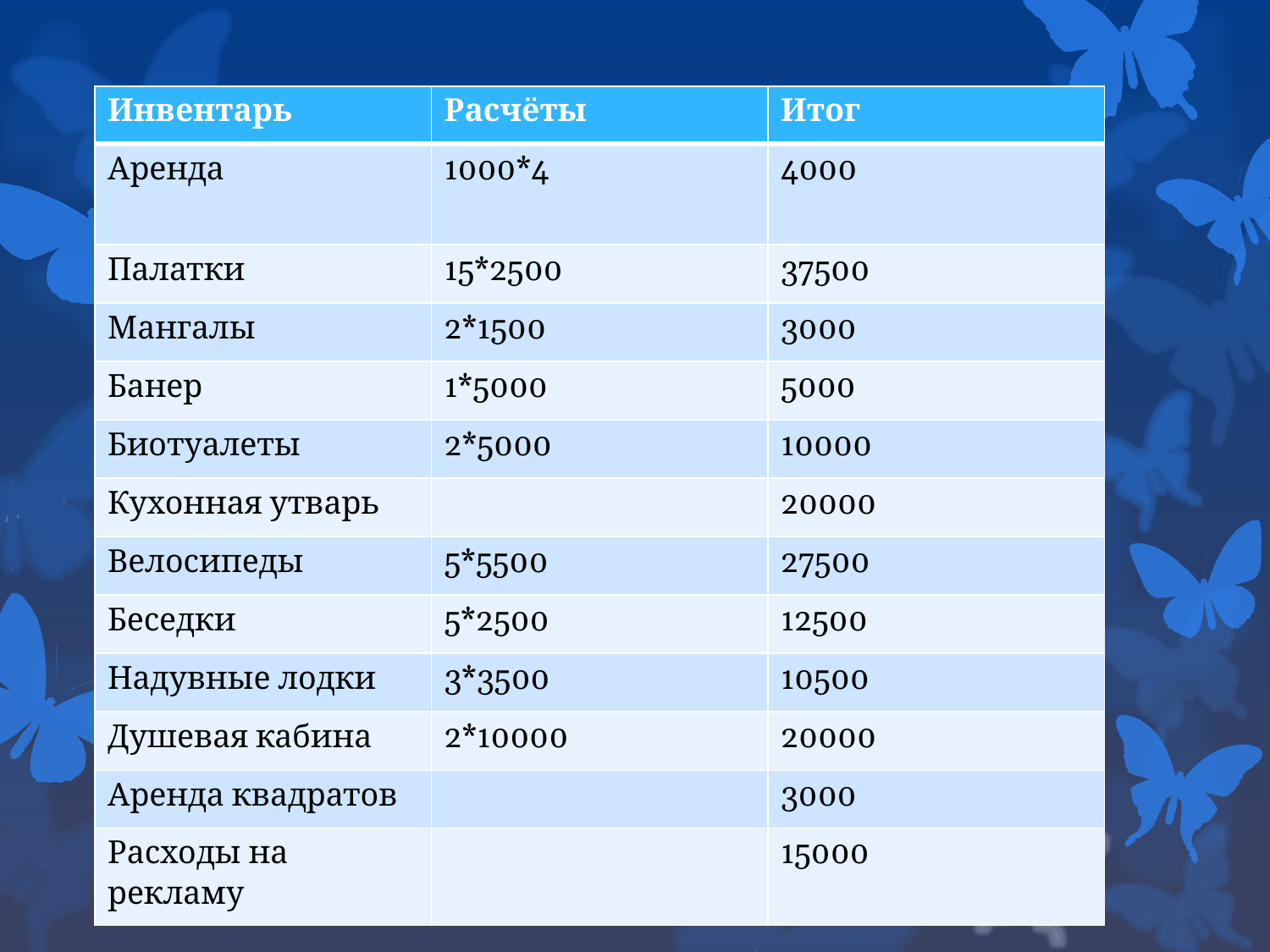

| Инвентарь | Расчёты | Итог |
| --- | --- | --- |
| Аренда | 1000\*4 | 4000 |
| Палатки | 15\*2500 | 37500 |
| Мангалы | 2\*1500 | 3000 |
| Банер | 1\*5000 | 5000 |
| Биотуалеты | 2\*5000 | 10000 |
| Кухонная утварь |  | 20000 |
| Велосипеды | 5\*5500 | 27500 |
| Беседки | 5\*2500 | 12500 |
| Надувные лодки | 3\*3500 | 10500 |
| Душевая кабина | 2\*10000 | 20000 |
| Аренда квадратов |  | 3000 |
| Расходы на рекламу |  | 15000 |
#